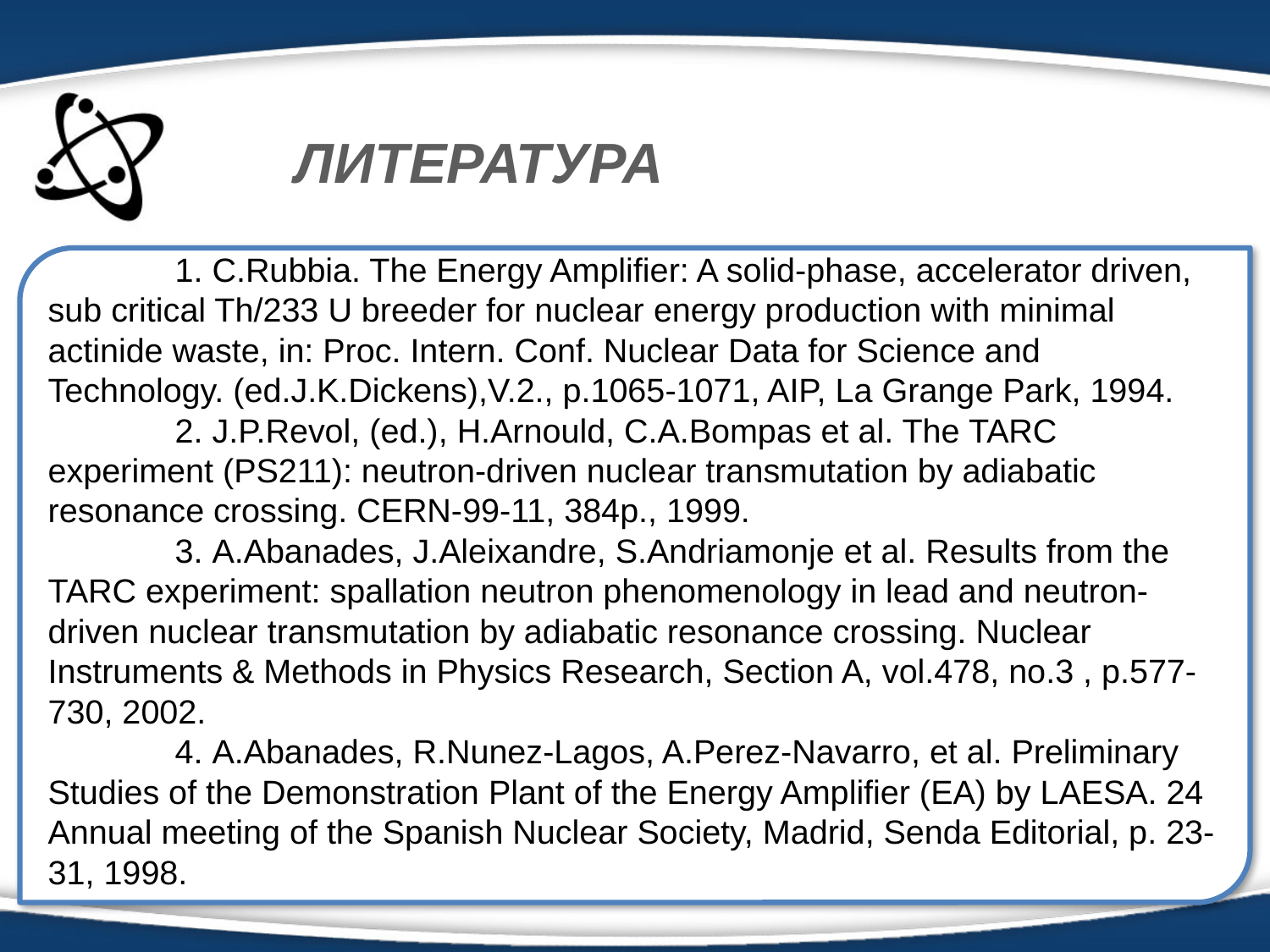

ЛИТЕРАТУРА

	1. C.Rubbia. The Energy Amplifier: A solid-phase, accelerator driven, sub critical Th/233 U breeder for nuclear energy production with minimal actinide waste, in: Proc. Intern. Conf. Nuclear Data for Science and Technology. (ed.J.K.Dickens),V.2., p.1065-1071, AIP, La Grange Park, 1994.
	2. J.P.Revol, (ed.), H.Arnould, C.A.Bompas et al. The TARC experiment (PS211): neutron-driven nuclear transmutation by adiabatic resonance crossing. CERN-99-11, 384p., 1999.
	3. A.Abanades, J.Aleixandre, S.Andriamonje et al. Results from the TARC experiment: spallation neutron phenomenology in lead and neutron-driven nuclear transmutation by adiabatic resonance crossing. Nuclear Instruments & Methods in Physics Research, Section A, vol.478, no.3 , p.577-730, 2002.
	4. A.Abanades, R.Nunez-Lagos, A.Perez-Navarro, et al. Preliminary Studies of the Demonstration Plant of the Energy Amplifier (EA) by LAESA. 24 Annual meeting of the Spanish Nuclear Society, Madrid, Senda Editorial, p. 23-31, 1998.